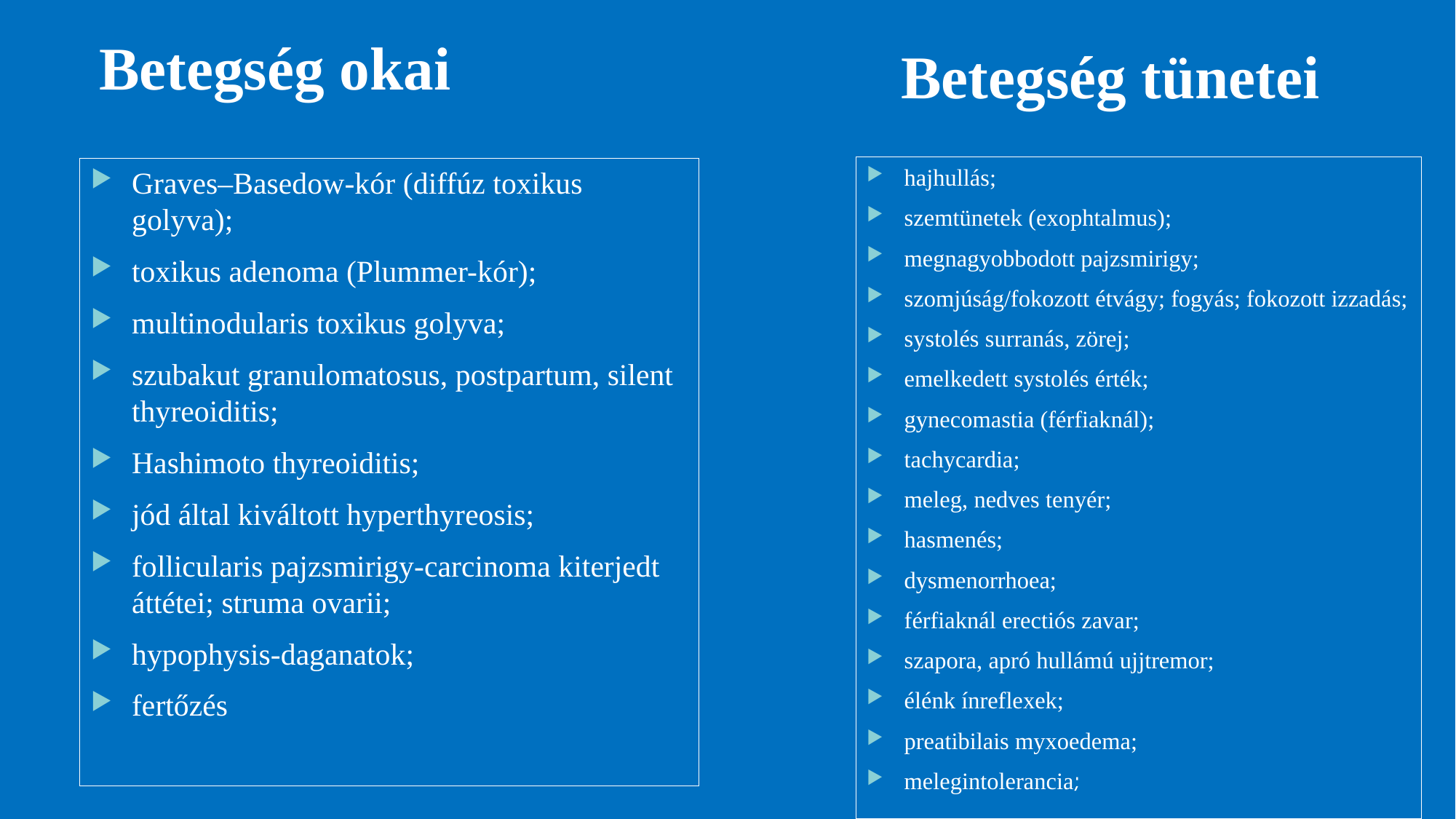

# Betegség okai
Betegség tünetei
hajhullás;
szemtünetek (exophtalmus);
megnagyobbodott pajzsmirigy;
szomjúság/fokozott étvágy; fogyás; fokozott izzadás;
systolés surranás, zörej;
emelkedett systolés érték;
gynecomastia (férfiaknál);
tachycardia;
meleg, nedves tenyér;
hasmenés;
dysmenorrhoea;
férfiaknál erectiós zavar;
szapora, apró hullámú ujjtremor;
élénk ínreflexek;
preatibilais myxoedema;
melegintolerancia;
Graves–Basedow-kór (diffúz toxikus golyva);
toxikus adenoma (Plummer-kór);
multinodularis toxikus golyva;
szubakut granulomatosus, postpartum, silent thyreoiditis;
Hashimoto thyreoiditis;
jód által kiváltott hyperthyreosis;
follicularis pajzsmirigy-carcinoma kiterjedt áttétei; struma ovarii;
hypophysis-daganatok;
fertőzés